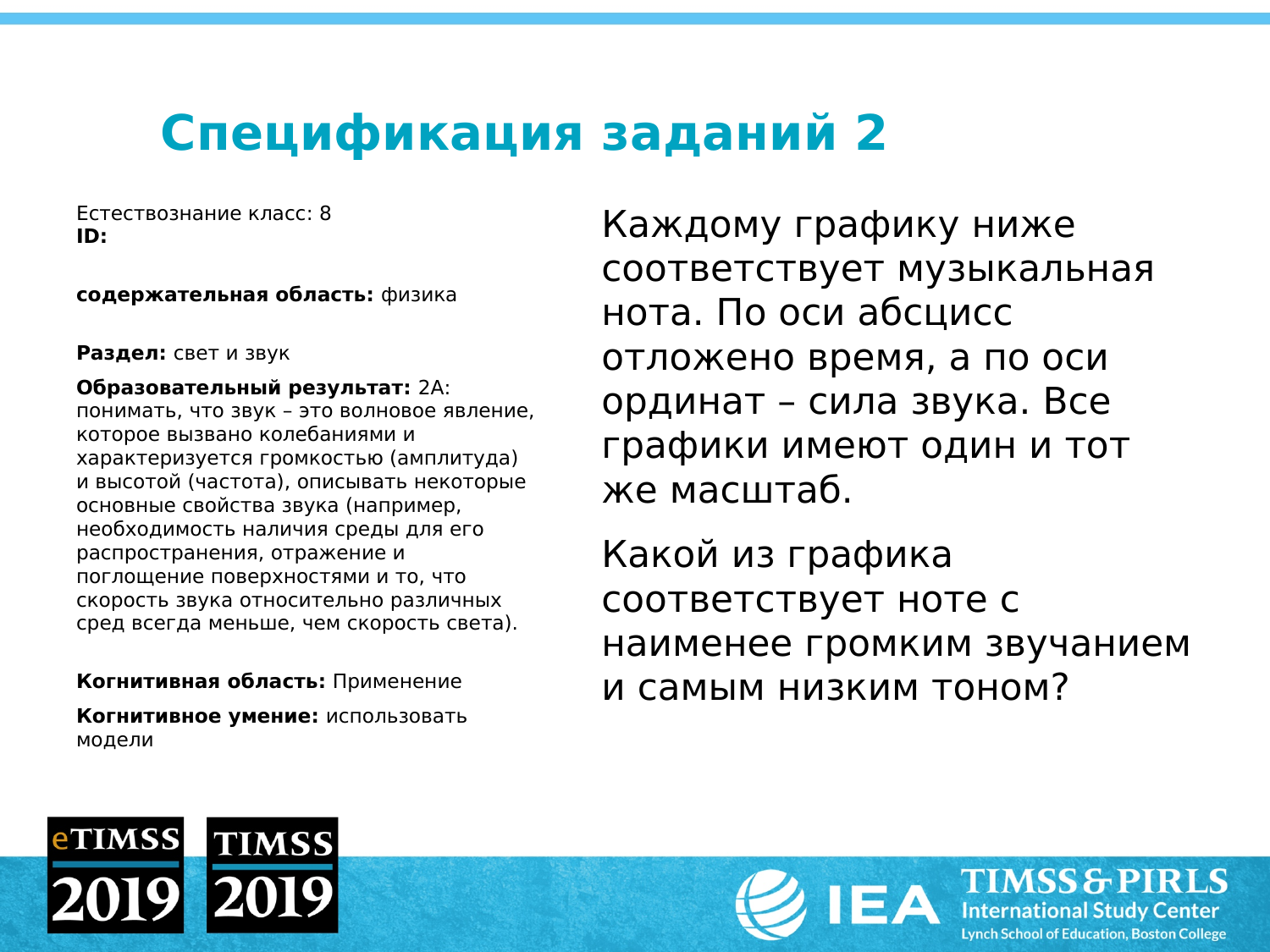

# Спецификация заданий 2
Естествознание класс: 8
ID:
содержательная область: физика
Раздел: свет и звук
Образовательный результат: 2A: понимать, что звук – это волновое явление, которое вызвано колебаниями и характеризуется громкостью (амплитуда) и высотой (частота), описывать некоторые основные свойства звука (например, необходимость наличия среды для его распространения, отражение и поглощение поверхностями и то, что скорость звука относительно различных сред всегда меньше, чем скорость света).
Когнитивная область: Применение
Когнитивное умение: использовать модели
Каждому графику ниже соответствует музыкальная нота. По оси абсцисс отложено время, а по оси ординат – сила звука. Все графики имеют один и тот же масштаб.
Какой из графика соответствует ноте с наименее громким звучанием и самым низким тоном?